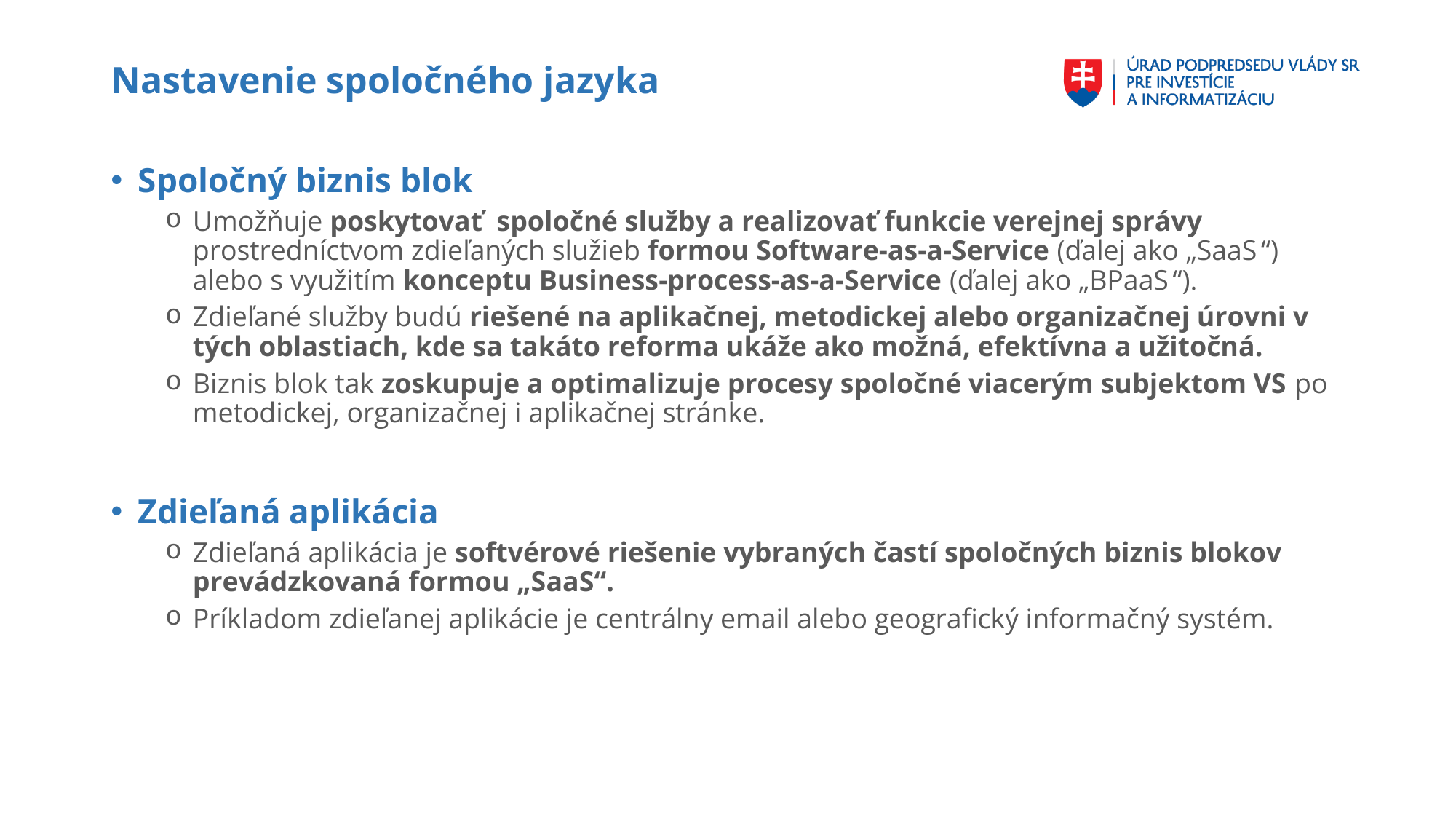

# Nastavenie spoločného jazyka
Spoločný biznis blok
Umožňuje poskytovať  spoločné služby a realizovať funkcie verejnej správy prostredníctvom zdieľaných služieb formou Software-as-a-Service (ďalej ako „SaaS “) alebo s využitím konceptu Business-process-as-a-Service (ďalej ako „BPaaS “).
Zdieľané služby budú riešené na aplikačnej, metodickej alebo organizačnej úrovni v tých oblastiach, kde sa takáto reforma ukáže ako možná, efektívna a užitočná.
Biznis blok tak zoskupuje a optimalizuje procesy spoločné viacerým subjektom VS po metodickej, organizačnej i aplikačnej stránke.

Zdieľaná aplikácia
Zdieľaná aplikácia je softvérové riešenie vybraných častí spoločných biznis blokov prevádzkovaná formou „SaaS“.
Príkladom zdieľanej aplikácie je centrálny email alebo geografický informačný systém.